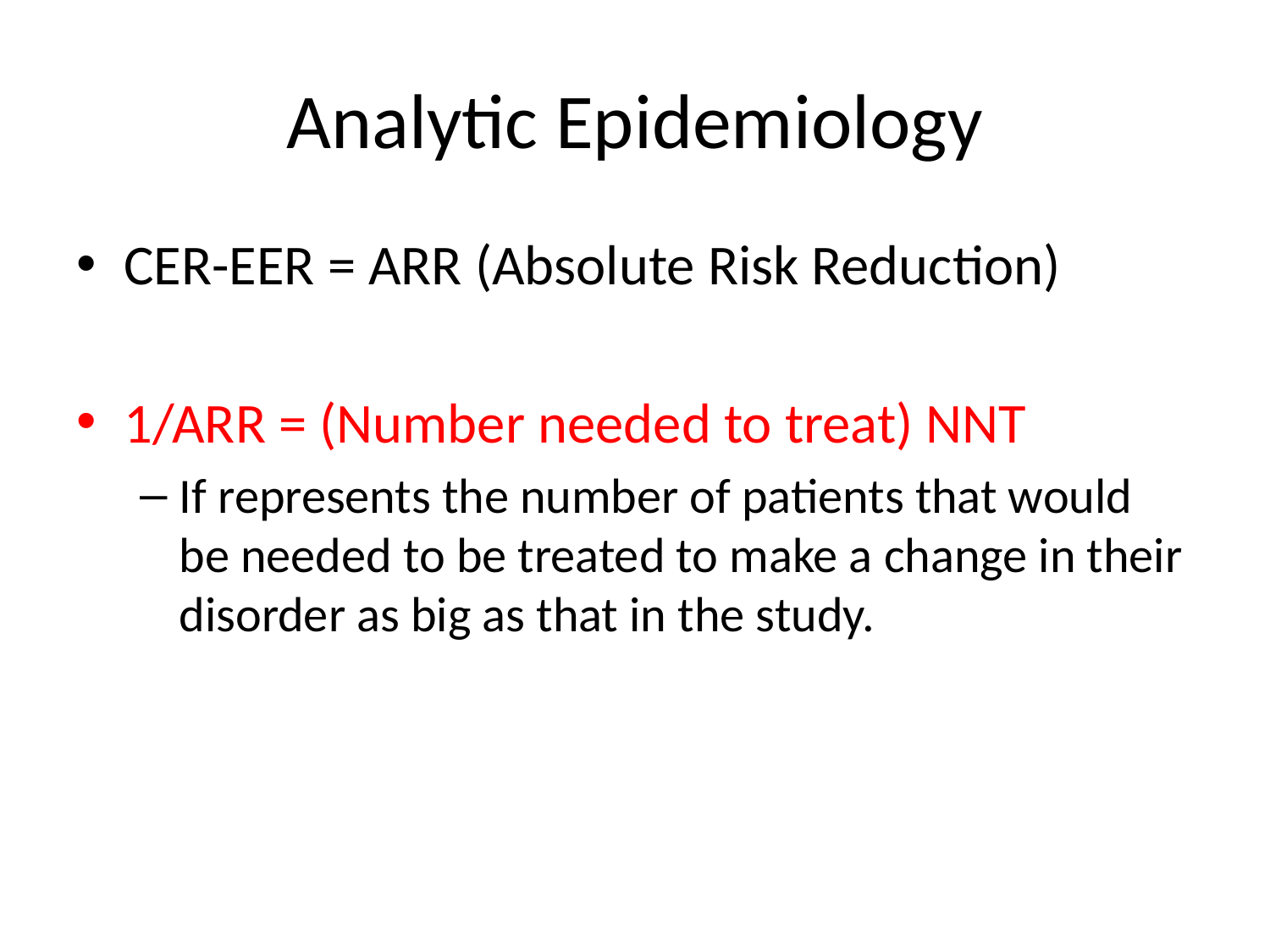

# Analytic Epidemiology
CER-EER = ARR (Absolute Risk Reduction)

1/ARR = (Number needed to treat) NNT
If represents the number of patients that would be needed to be treated to make a change in their disorder as big as that in the study.